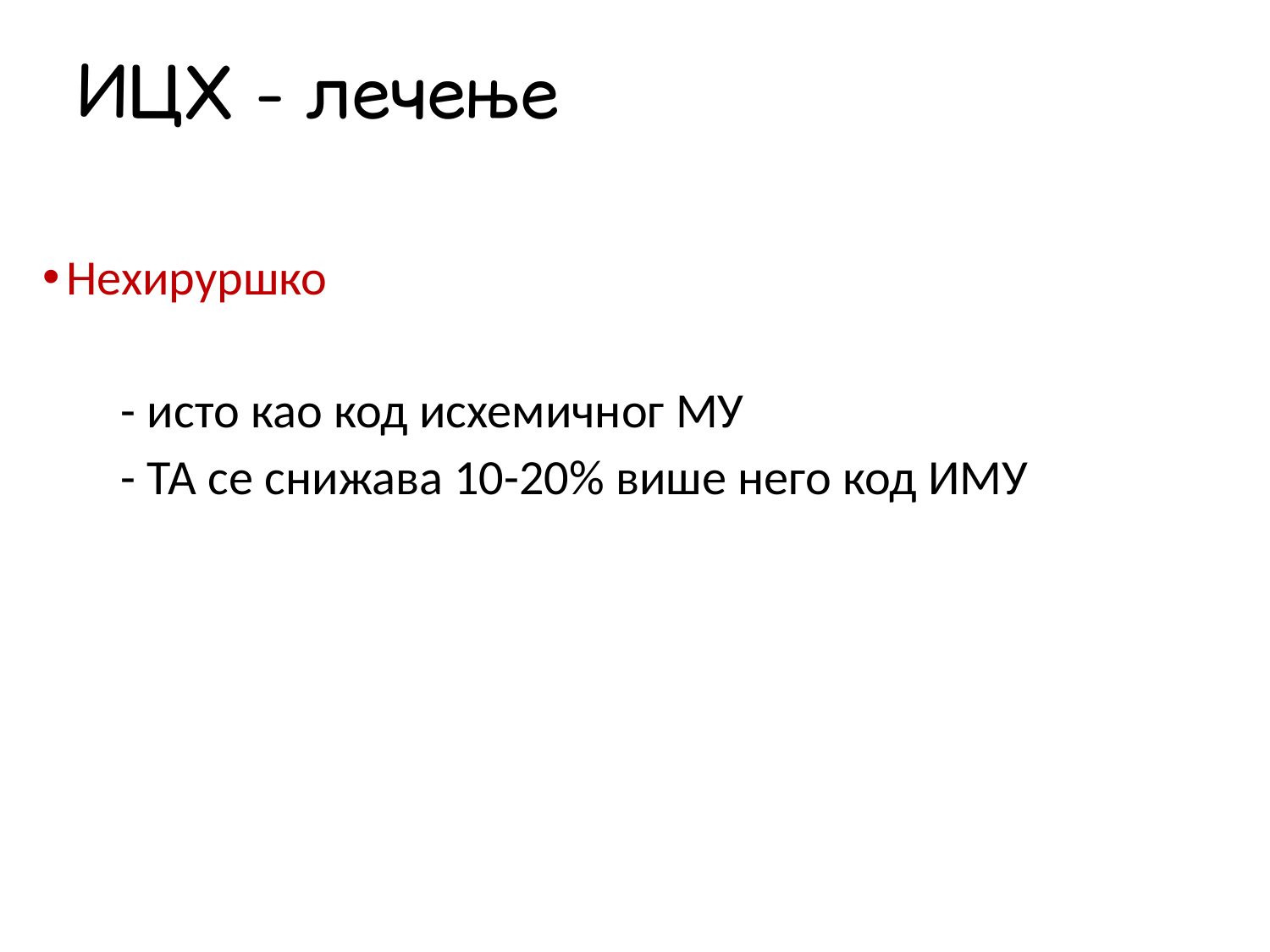

# ИЦХ - лечење
Нехируршко

       - исто као код исхемичног МУ
       - ТА се снижава 10-20% више него код ИМУ